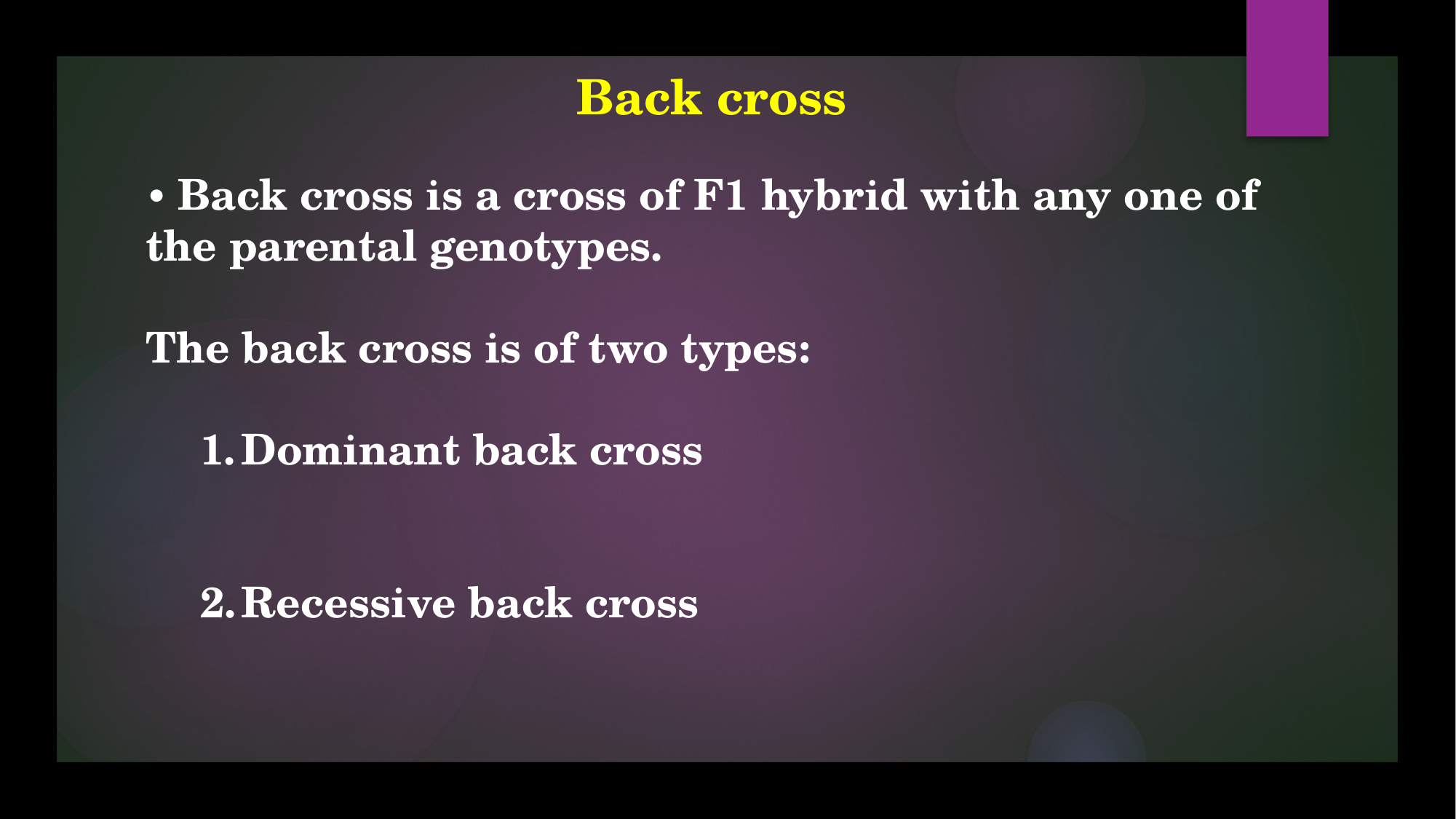

Back cross

• Back cross is a cross of F1 hybrid with any one of the parental genotypes.

The back cross is of two types:

Dominant back cross

Recessive back cross